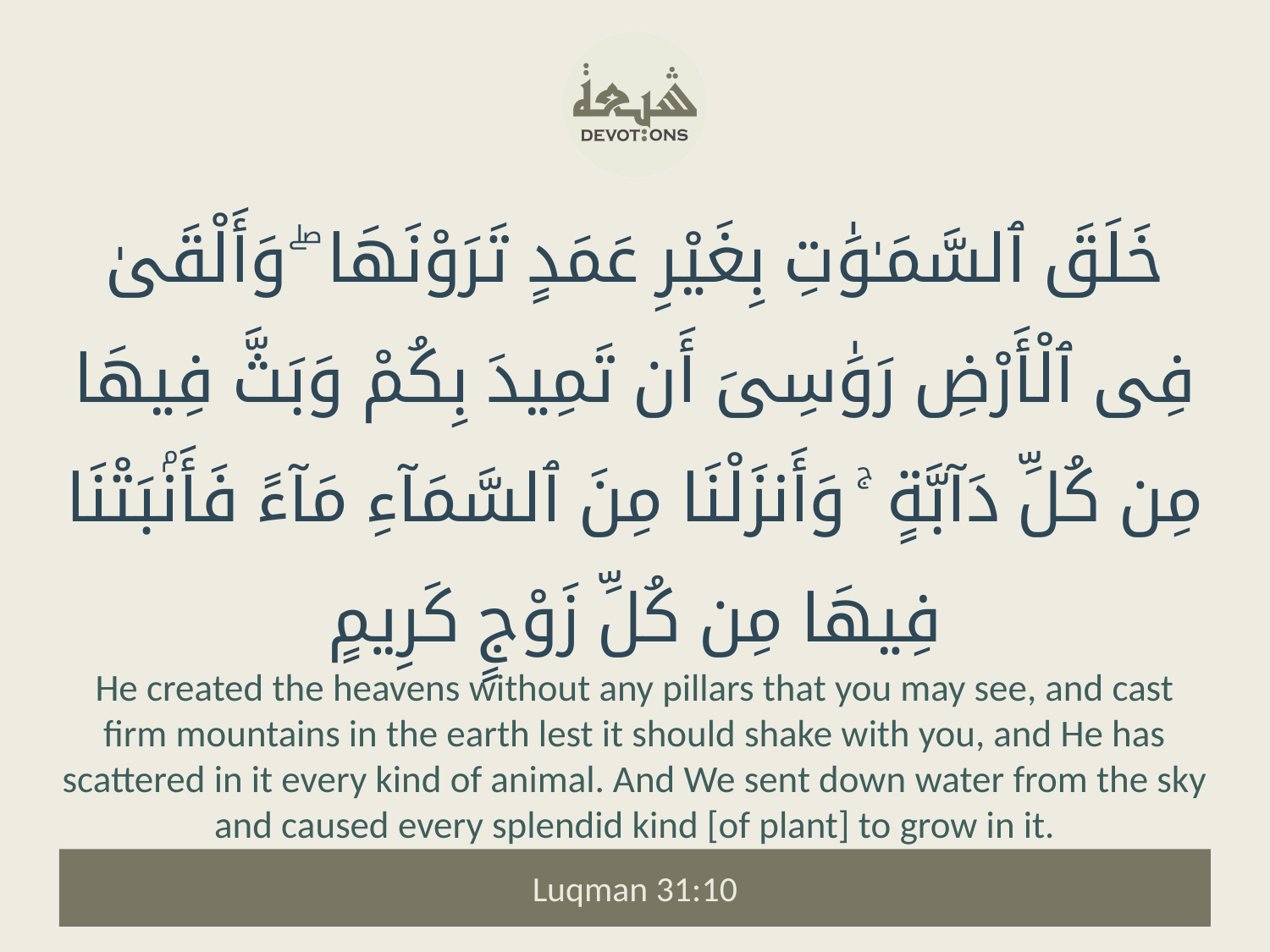

خَلَقَ ٱلسَّمَـٰوَٰتِ بِغَيْرِ عَمَدٍ تَرَوْنَهَا ۖ وَأَلْقَىٰ فِى ٱلْأَرْضِ رَوَٰسِىَ أَن تَمِيدَ بِكُمْ وَبَثَّ فِيهَا مِن كُلِّ دَآبَّةٍ ۚ وَأَنزَلْنَا مِنَ ٱلسَّمَآءِ مَآءً فَأَنۢبَتْنَا فِيهَا مِن كُلِّ زَوْجٍ كَرِيمٍ
He created the heavens without any pillars that you may see, and cast firm mountains in the earth lest it should shake with you, and He has scattered in it every kind of animal. And We sent down water from the sky and caused every splendid kind [of plant] to grow in it.
Luqman 31:10